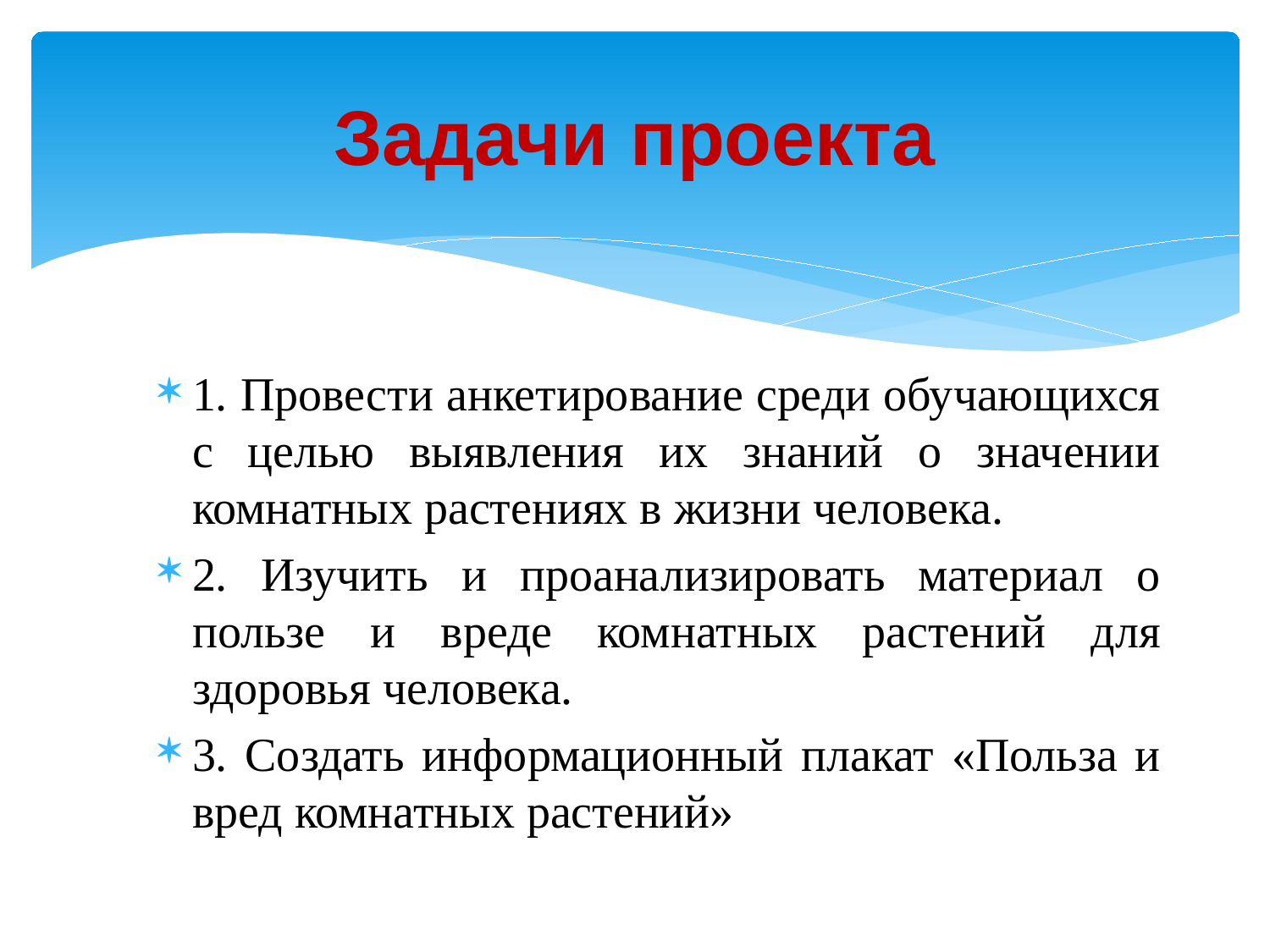

# Задачи проекта
1. Провести анкетирование среди обучающихся с целью выявления их знаний о значении комнатных растениях в жизни человека.
2. Изучить и проанализировать материал о пользе и вреде комнатных растений для здоровья человека.
3. Создать информационный плакат «Польза и вред комнатных растений»